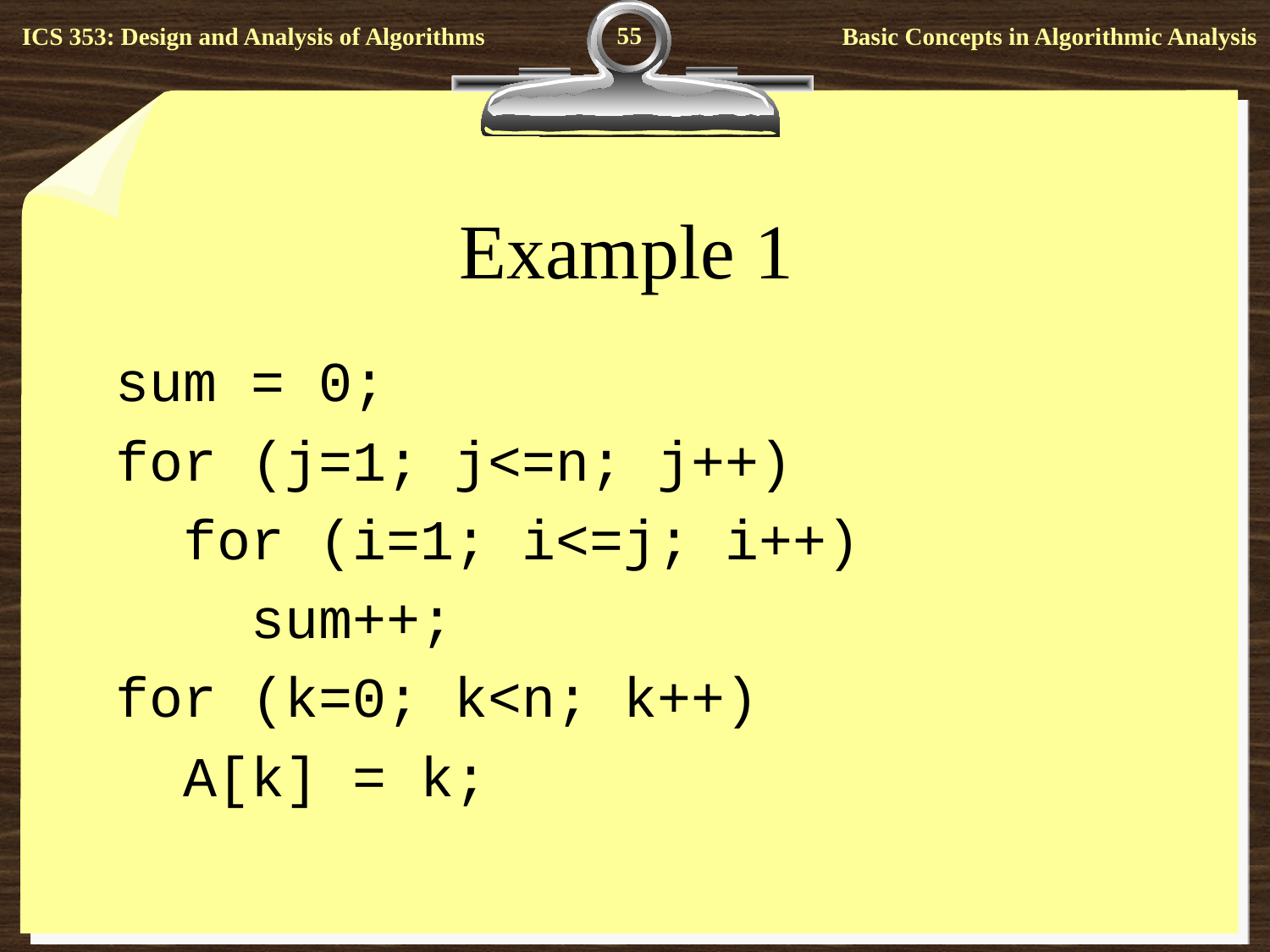

55
# Example 1
 sum = 0;
 for (j=1; j<=n; j++)
   for (i=1; i<=j; i++)
     sum++;
 for (k=0; k<n; k++)
   A[k] = k;